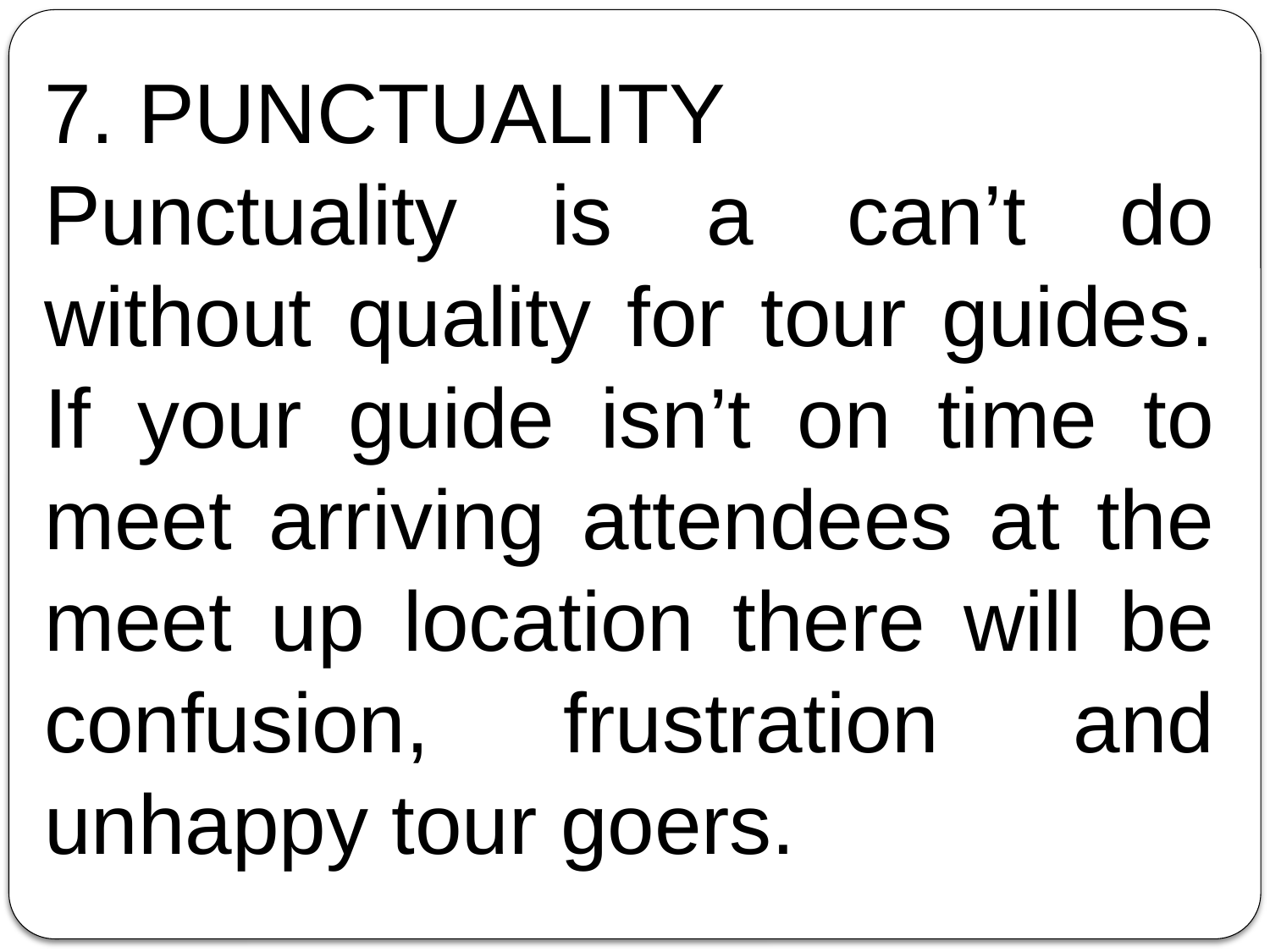

7. PUNCTUALITY
Punctuality is a can’t do without quality for tour guides. If your guide isn’t on time to meet arriving attendees at the meet up location there will be confusion, frustration and unhappy tour goers.